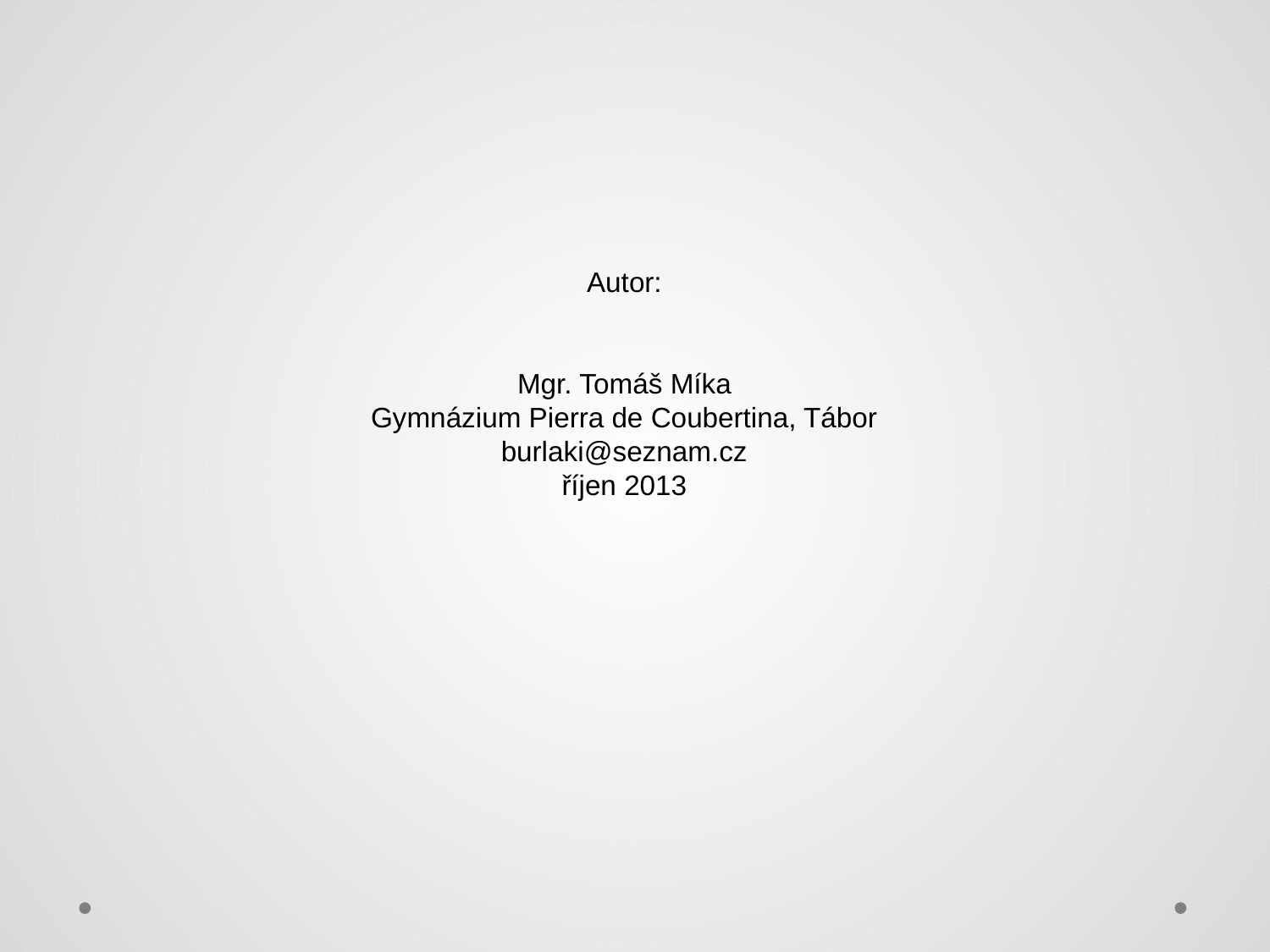

Autor:

Mgr. Tomáš Míka
Gymnázium Pierra de Coubertina, Tábor
burlaki@seznam.cz
říjen 2013